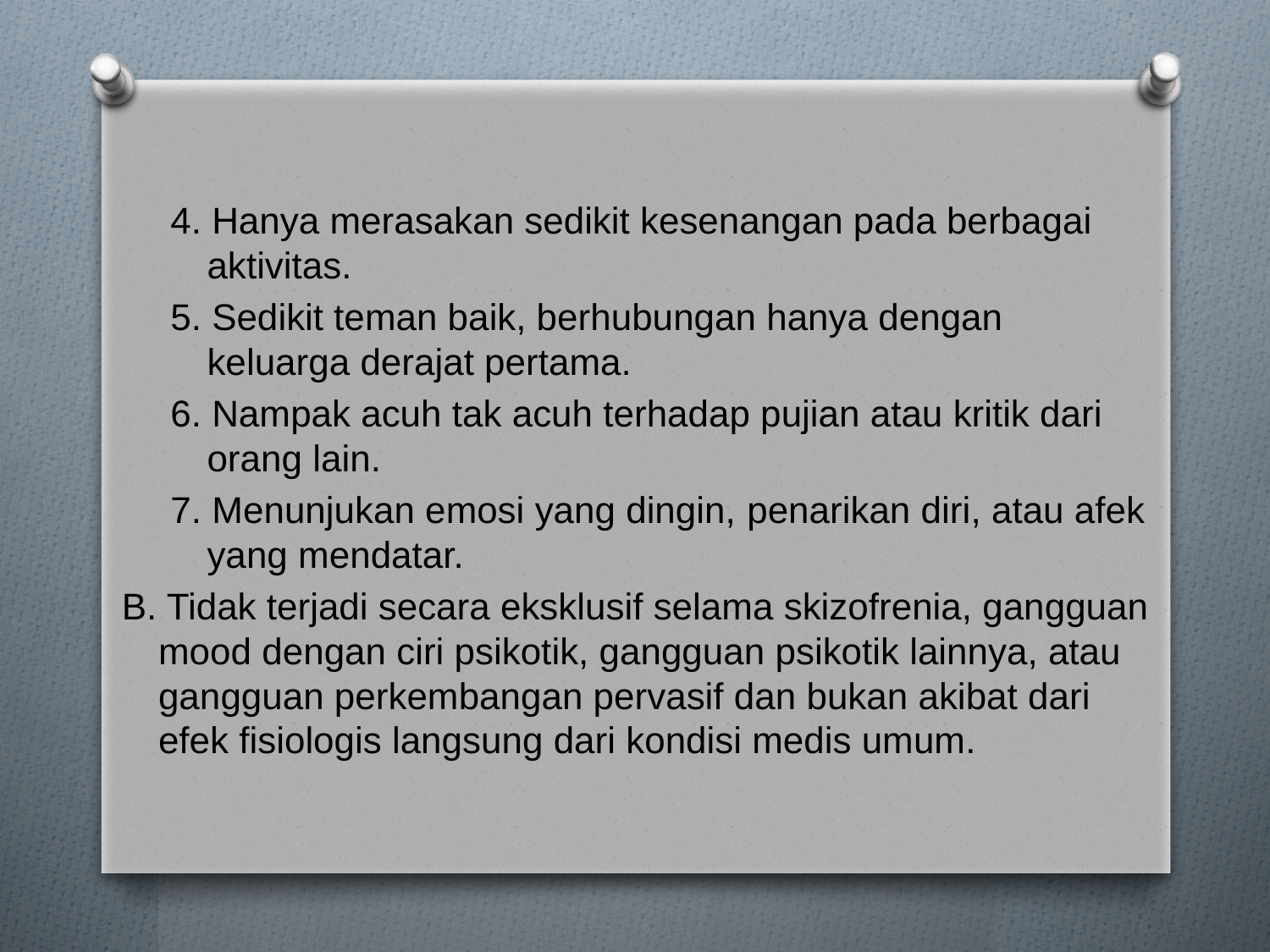

4. Hanya merasakan sedikit kesenangan pada berbagai aktivitas.
5. Sedikit teman baik, berhubungan hanya dengan keluarga derajat pertama.
6. Nampak acuh tak acuh terhadap pujian atau kritik dari orang lain.
7. Menunjukan emosi yang dingin, penarikan diri, atau afek yang mendatar.
B. Tidak terjadi secara eksklusif selama skizofrenia, gangguan mood dengan ciri psikotik, gangguan psikotik lainnya, atau gangguan perkembangan pervasif dan bukan akibat dari efek fisiologis langsung dari kondisi medis umum.